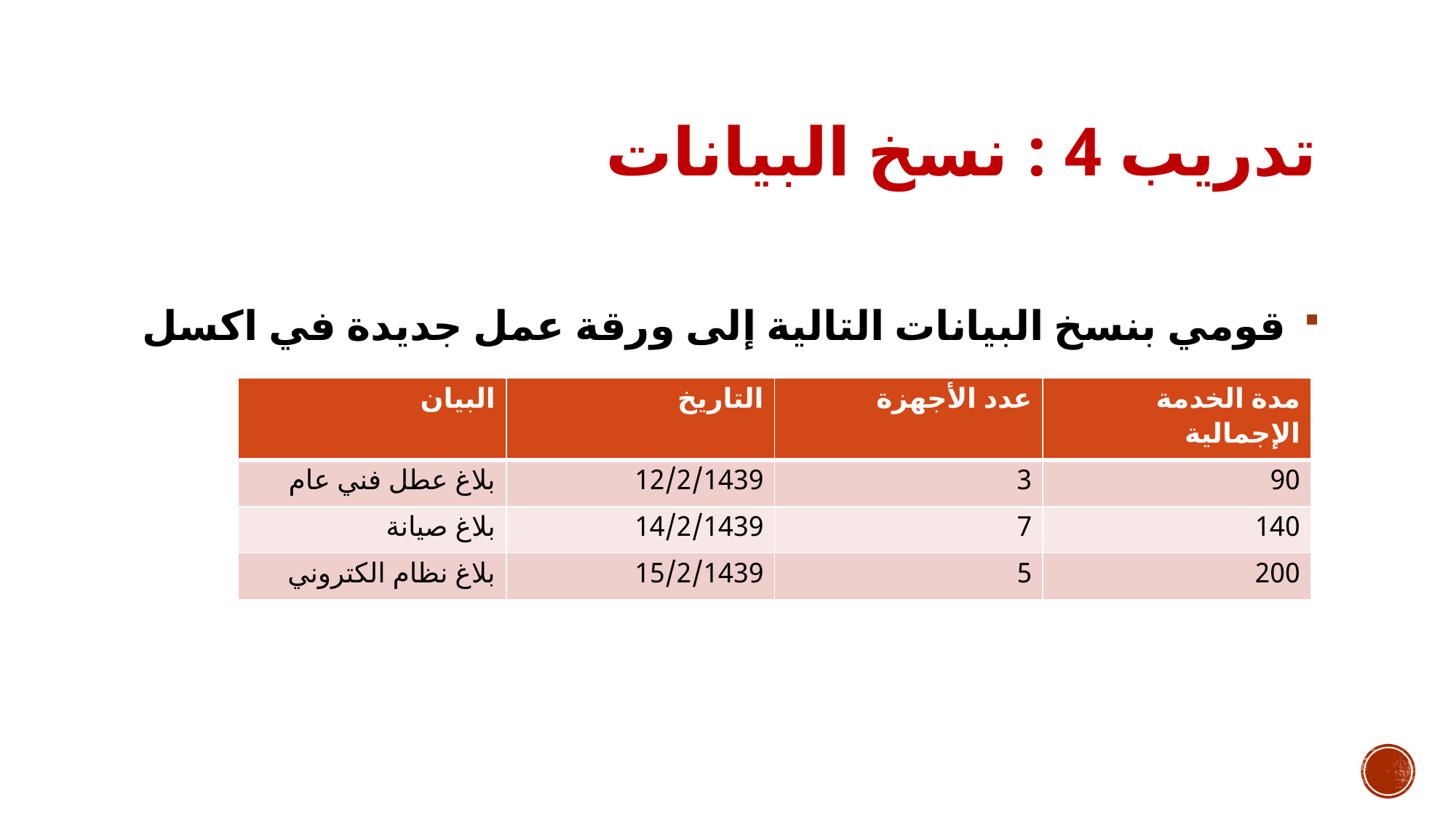

# تدريب 4 : نسخ البيانات
 قومي بنسخ البيانات التالية إلى ورقة عمل جديدة في اكسل
| البيان | التاريخ | عدد الأجهزة | مدة الخدمة الإجمالية |
| --- | --- | --- | --- |
| بلاغ عطل فني عام | 12/2/1439 | 3 | 90 |
| بلاغ صيانة | 14/2/1439 | 7 | 140 |
| بلاغ نظام الكتروني | 15/2/1439 | 5 | 200 |